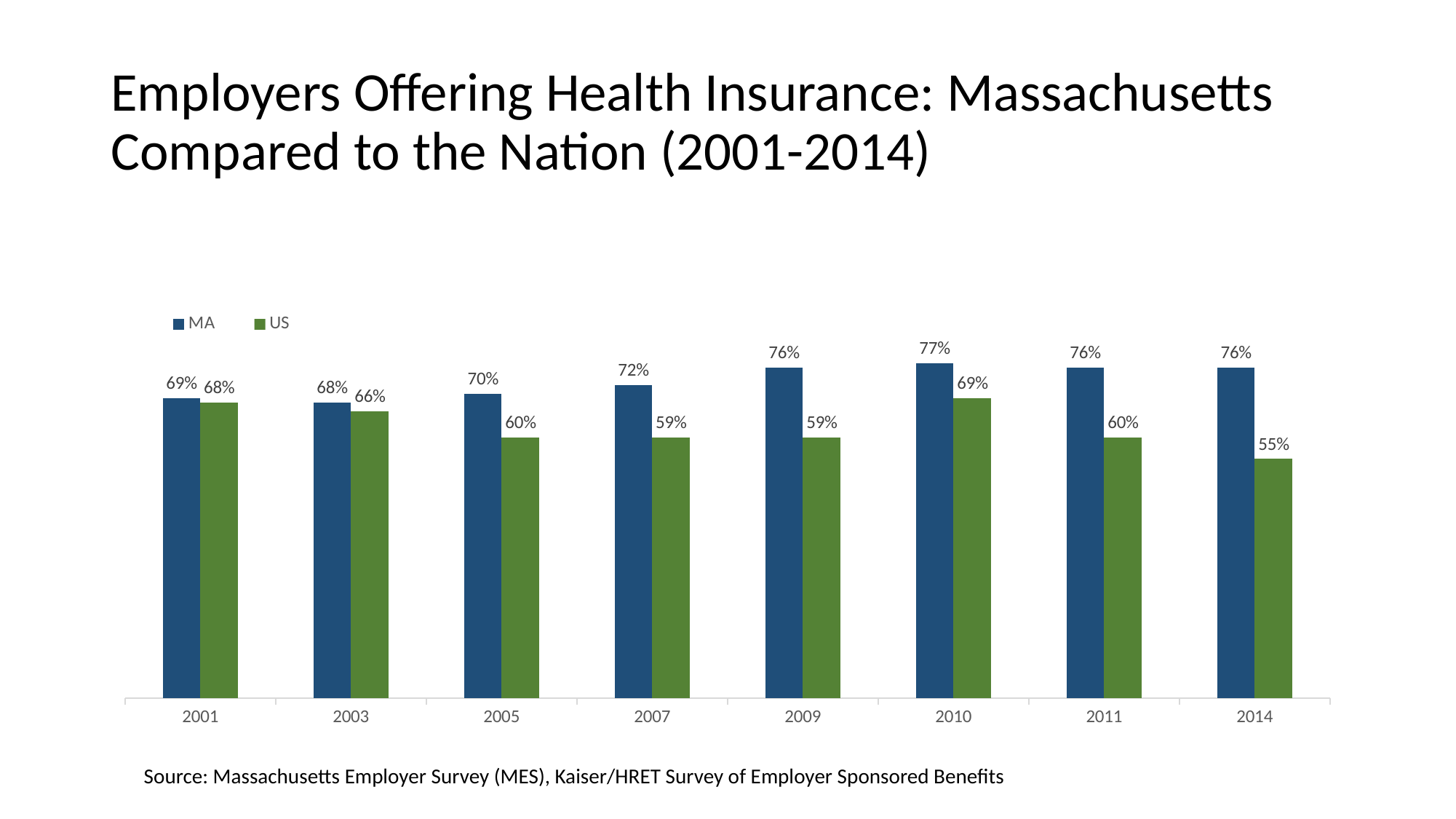

# Employers Offering Health Insurance: Massachusetts Compared to the Nation (2001-2014)

### Chart

| Category | MA | US |
|---|---|---|
| 2001 | 0.6900000000000015 | 0.6800000000000014 |
| 2003 | 0.6800000000000014 | 0.6600000000000014 |
| 2005 | 0.7000000000000006 | 0.6000000000000006 |
| 2007 | 0.7200000000000006 | 0.6000000000000006 |
| 2009 | 0.7600000000000012 | 0.6000000000000006 |
| 2010 | 0.7700000000000002 | 0.6900000000000015 |
| 2011 | 0.7600000000000012 | 0.6000000000000006 |
| 2014 | 0.7600000000000012 | 0.55 |
Source: Massachusetts Employer Survey (MES), Kaiser/HRET Survey of Employer Sponsored Benefits